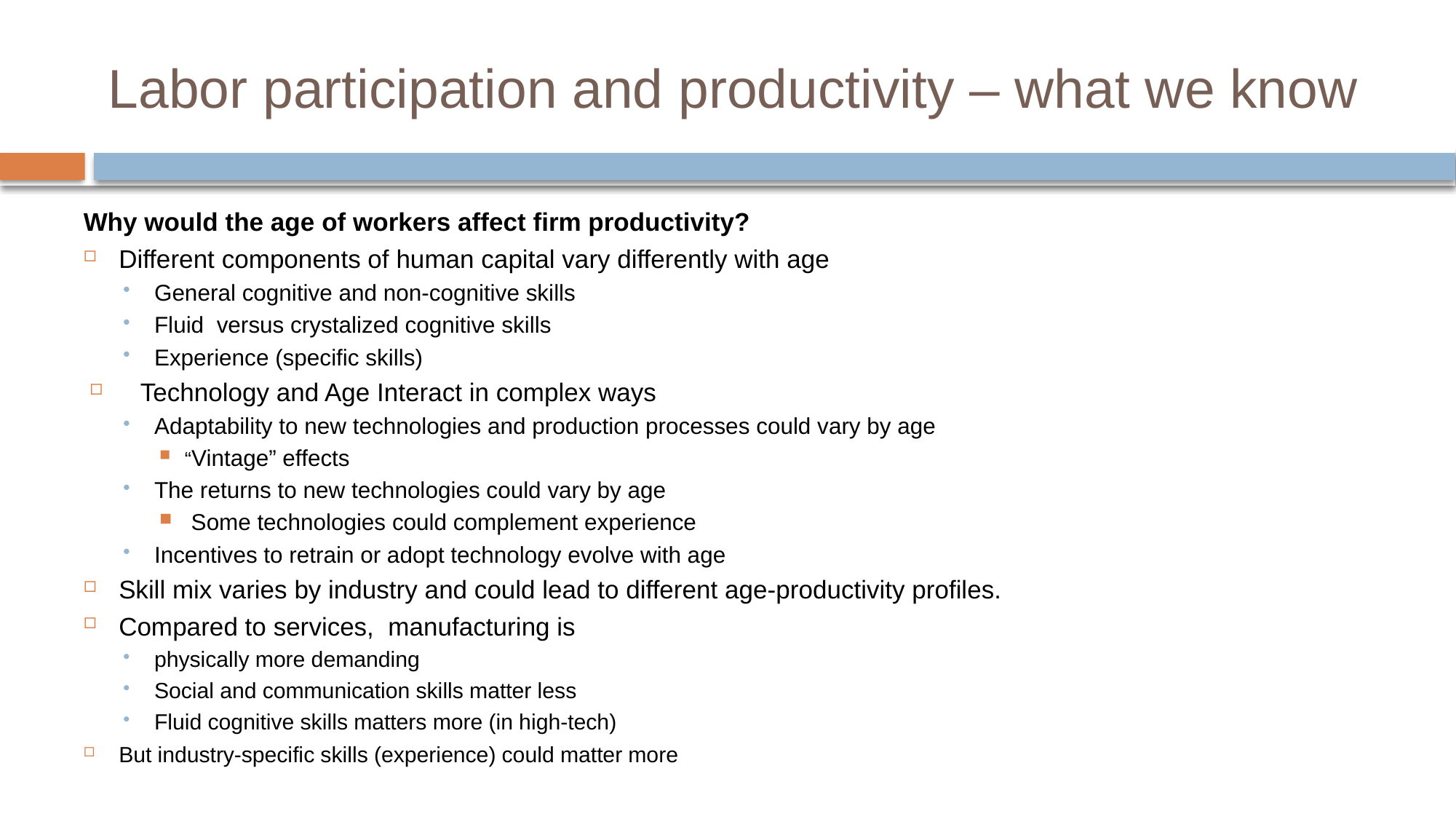

# Labor participation and productivity – what we know

Why would the age of workers affect firm productivity?
Different components of human capital vary differently with age
General cognitive and non-cognitive skills
Fluid  versus crystalized cognitive skills
Experience (specific skills)
Technology and Age Interact in complex ways
Adaptability to new technologies and production processes could vary by age
“Vintage” effects
The returns to new technologies could vary by age
 Some technologies could complement experience
Incentives to retrain or adopt technology evolve with age
Skill mix varies by industry and could lead to different age-productivity profiles.
Compared to services,  manufacturing is
physically more demanding
Social and communication skills matter less
Fluid cognitive skills matters more (in high-tech)
But industry-specific skills (experience) could matter more